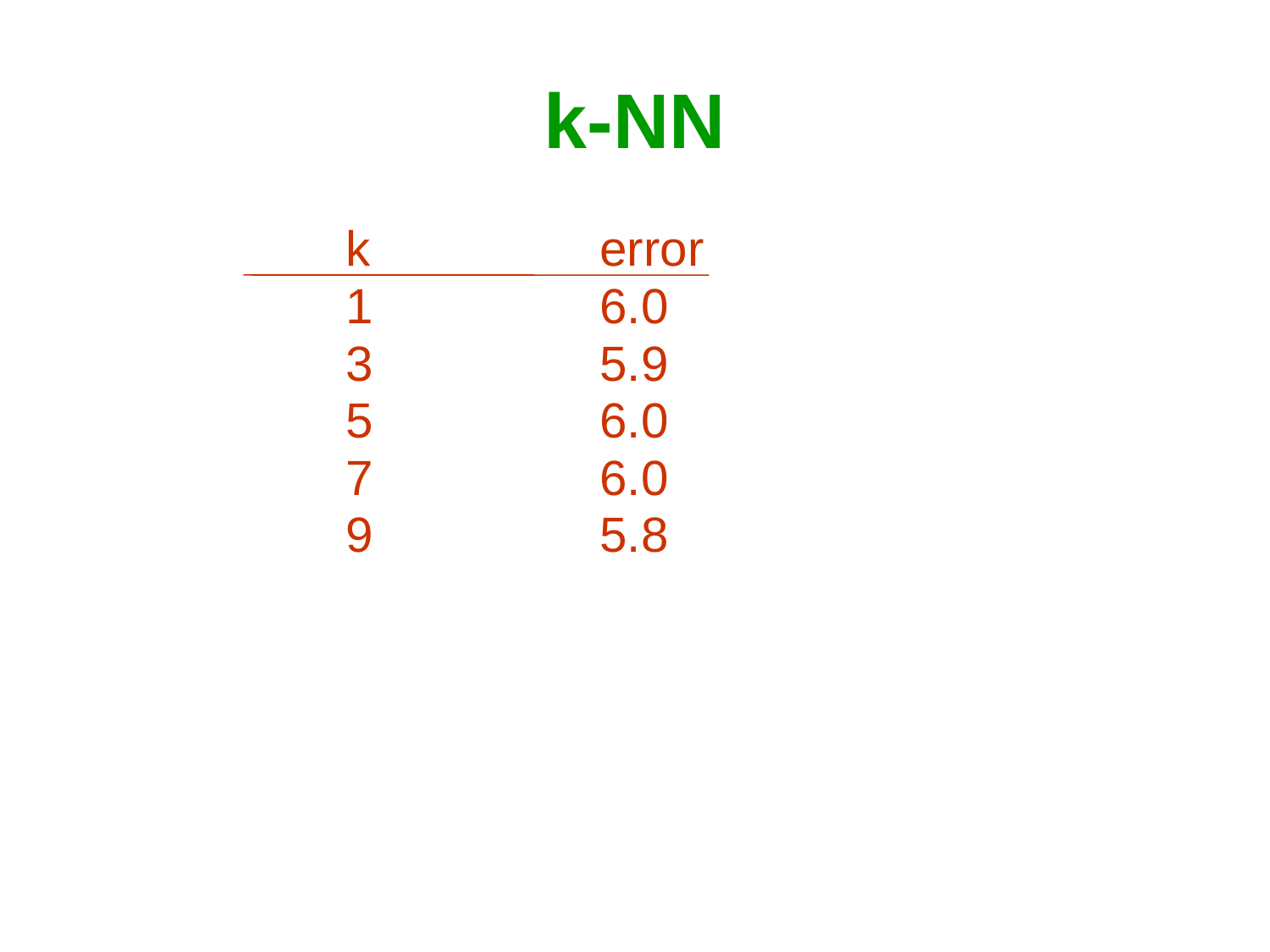

# k-NN
			k		error
			1		6.0
			3		5.9
			5		6.0
			7		6.0
			9		5.8